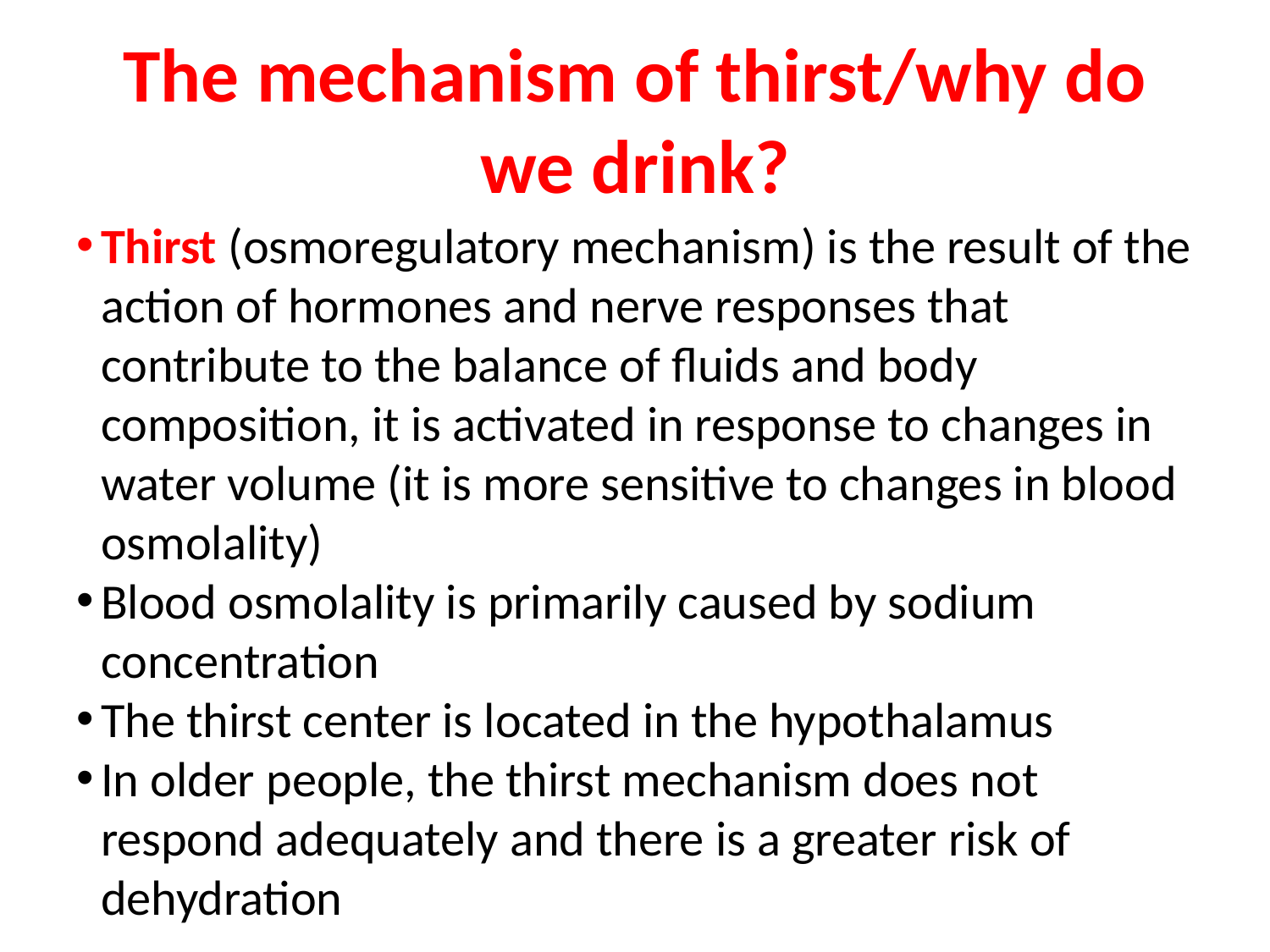

# The mechanism of thirst/why do we drink?
Thirst (osmoregulatory mechanism) is the result of the action of hormones and nerve responses that contribute to the balance of fluids and body composition, it is activated in response to changes in water volume (it is more sensitive to changes in blood osmolality)
Blood osmolality is primarily caused by sodium concentration
The thirst center is located in the hypothalamus
In older people, the thirst mechanism does not respond adequately and there is a greater risk of dehydration